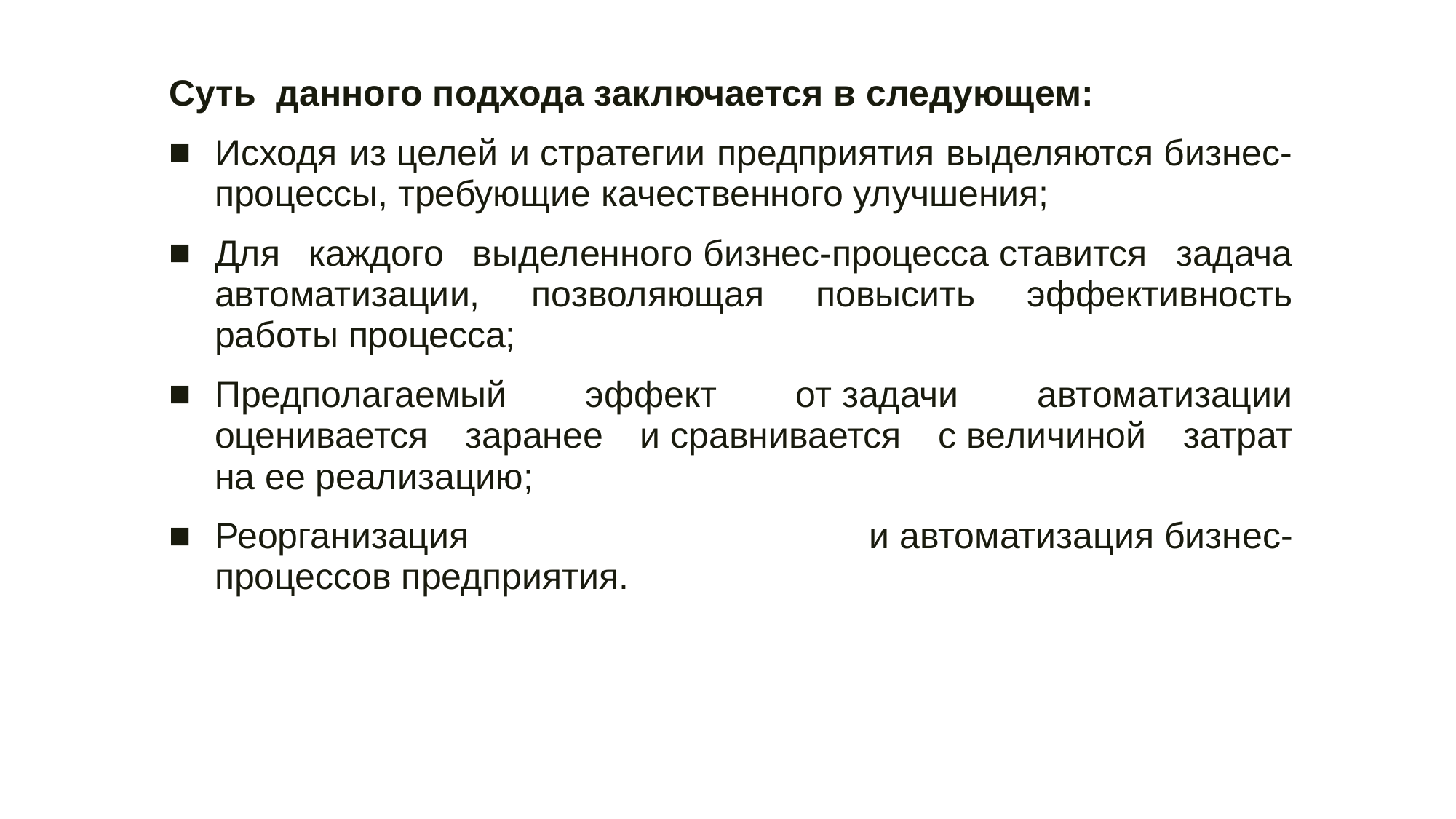

Суть  данного подхода заключается в следующем:
Исходя из целей и стратегии предприятия выделяются бизнес-процессы, требующие качественного улучшения;
Для каждого выделенного бизнес-процесса ставится задача автоматизации, позволяющая повысить эффективность работы процесса;
Предполагаемый эффект от задачи автоматизации оценивается заранее и сравнивается с величиной затрат на ее реализацию;
Реорганизация и автоматизация бизнес-процессов предприятия.